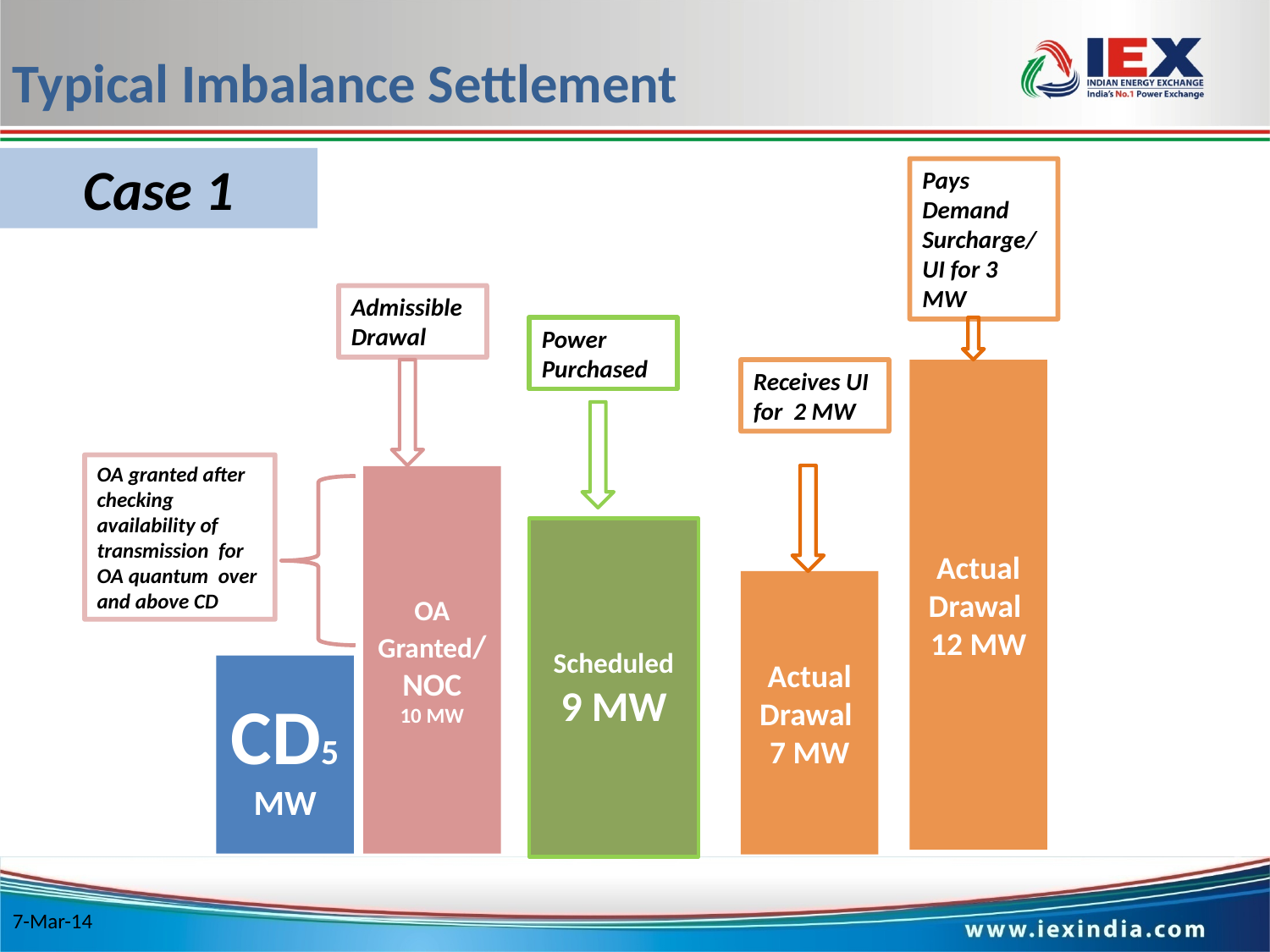

# Typical Imbalance Settlement
Case 1

Pays Demand Surcharge/UI for 3 MW
Admissible Drawal
Power Purchased

Receives UI for  2 MW
Actual Drawal
12 MW

OA granted after checking availability of transmission  for OA quantum  over and above CD

OA Granted/ NOC
10 MW

Scheduled
9 MW
Actual Drawal
7 MW
CD5 MW
7-Mar-14